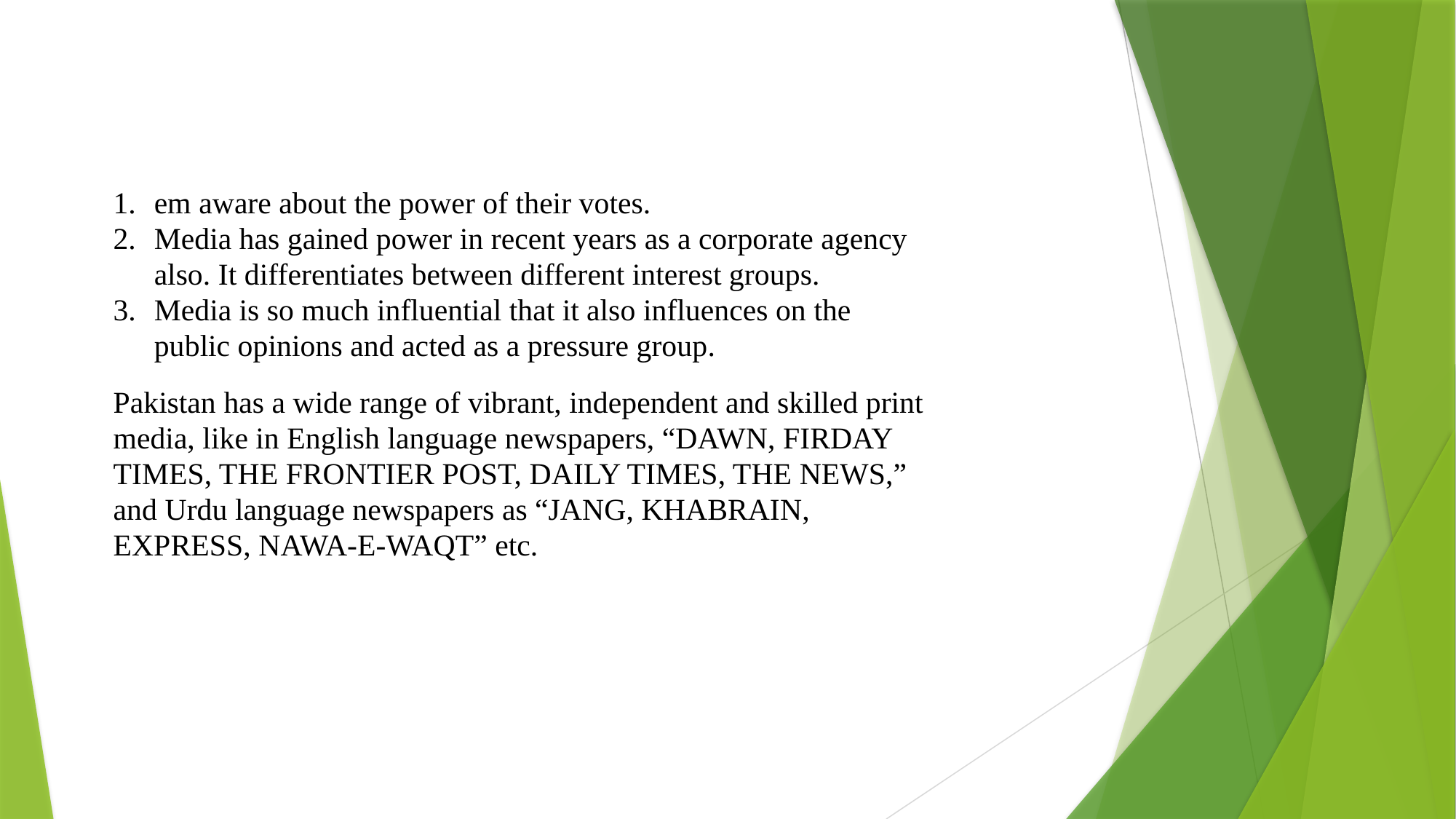

em aware about the power of their votes.
Media has gained power in recent years as a corporate agency also. It differentiates between different interest groups.
Media is so much influential that it also influences on the public opinions and acted as a pressure group.
Pakistan has a wide range of vibrant, independent and skilled print media, like in English language newspapers, “DAWN, FIRDAY TIMES, THE FRONTIER POST, DAILY TIMES, THE NEWS,” and Urdu language newspapers as “JANG, KHABRAIN, EXPRESS, NAWA-E-WAQT” etc.